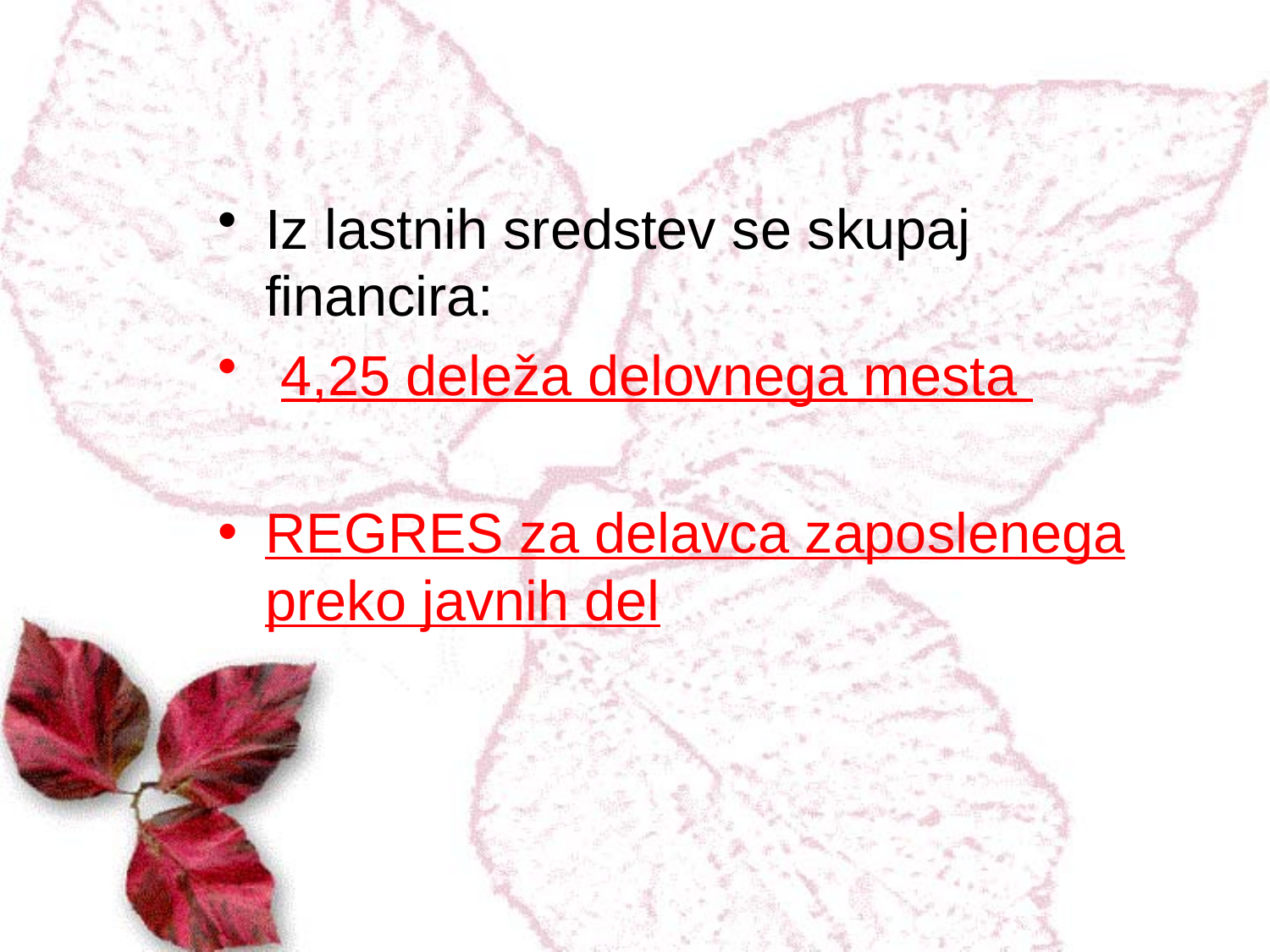

Iz lastnih sredstev se skupaj financira:
 4,25 deleža delovnega mesta

REGRES za delavca zaposlenega preko javnih del